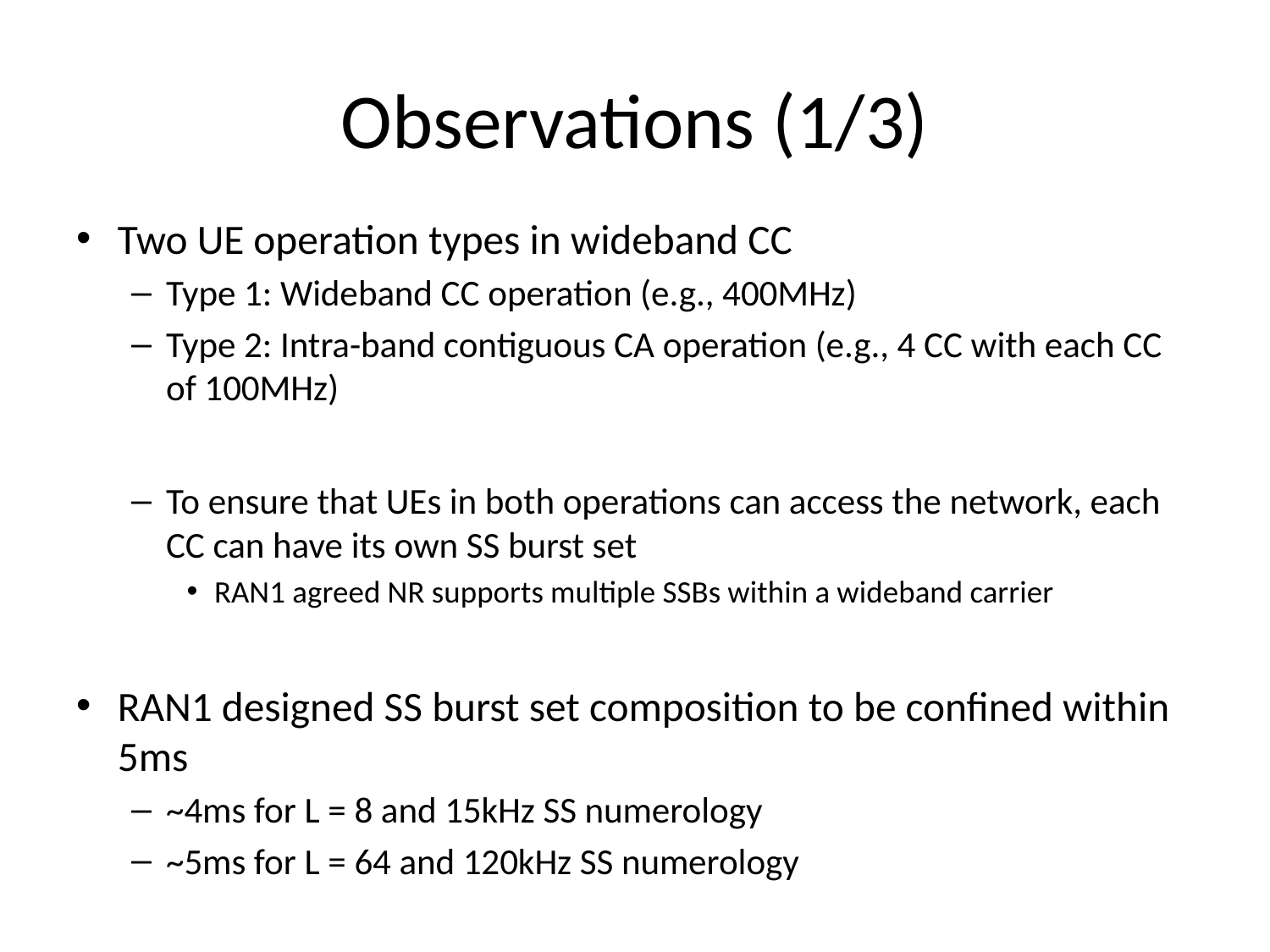

# Observations (1/3)
Two UE operation types in wideband CC
Type 1: Wideband CC operation (e.g., 400MHz)
Type 2: Intra-band contiguous CA operation (e.g., 4 CC with each CC of 100MHz)

To ensure that UEs in both operations can access the network, each CC can have its own SS burst set
RAN1 agreed NR supports multiple SSBs within a wideband carrier

RAN1 designed SS burst set composition to be confined within 5ms
~4ms for L = 8 and 15kHz SS numerology
~5ms for L = 64 and 120kHz SS numerology